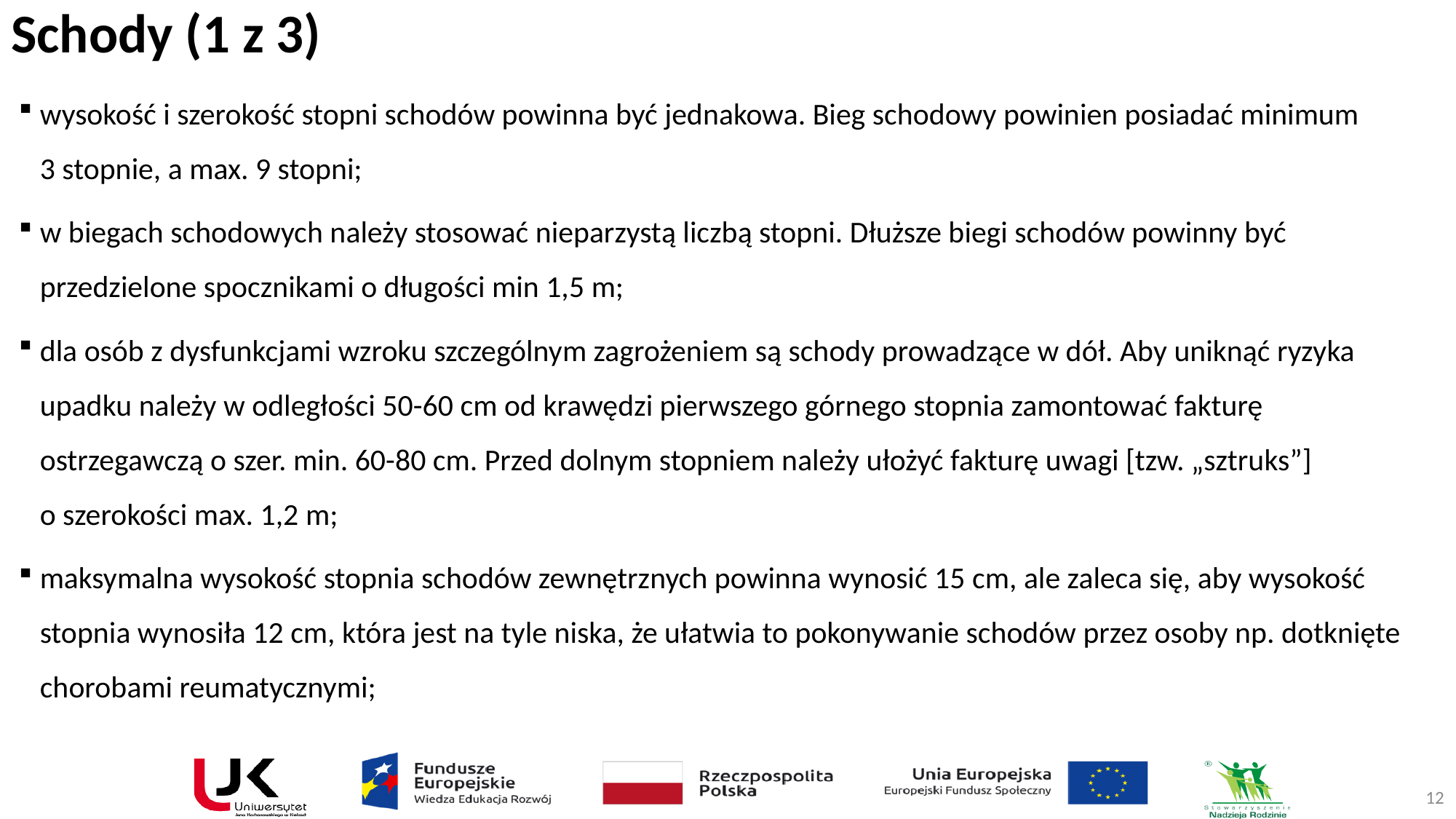

Schody (1 z 3)
wysokość i szerokość stopni schodów powinna być jednakowa. Bieg schodowy powinien posiadać minimum
3 stopnie, a max. 9 stopni;
w biegach schodowych należy stosować nieparzystą liczbą stopni. Dłuższe biegi schodów powinny być przedzielone spocznikami o długości min 1,5 m;
dla osób z dysfunkcjami wzroku szczególnym zagrożeniem są schody prowadzące w dół. Aby uniknąć ryzyka upadku należy w odległości 50-60 cm od krawędzi pierwszego górnego stopnia zamontować fakturę ostrzegawczą o szer. min. 60-80 cm. Przed dolnym stopniem należy ułożyć fakturę uwagi [tzw. „sztruks”]
o szerokości max. 1,2 m;
maksymalna wysokość stopnia schodów zewnętrznych powinna wynosić 15 cm, ale zaleca się, aby wysokość stopnia wynosiła 12 cm, która jest na tyle niska, że ułatwia to pokonywanie schodów przez osoby np. dotknięte chorobami reumatycznymi;
12